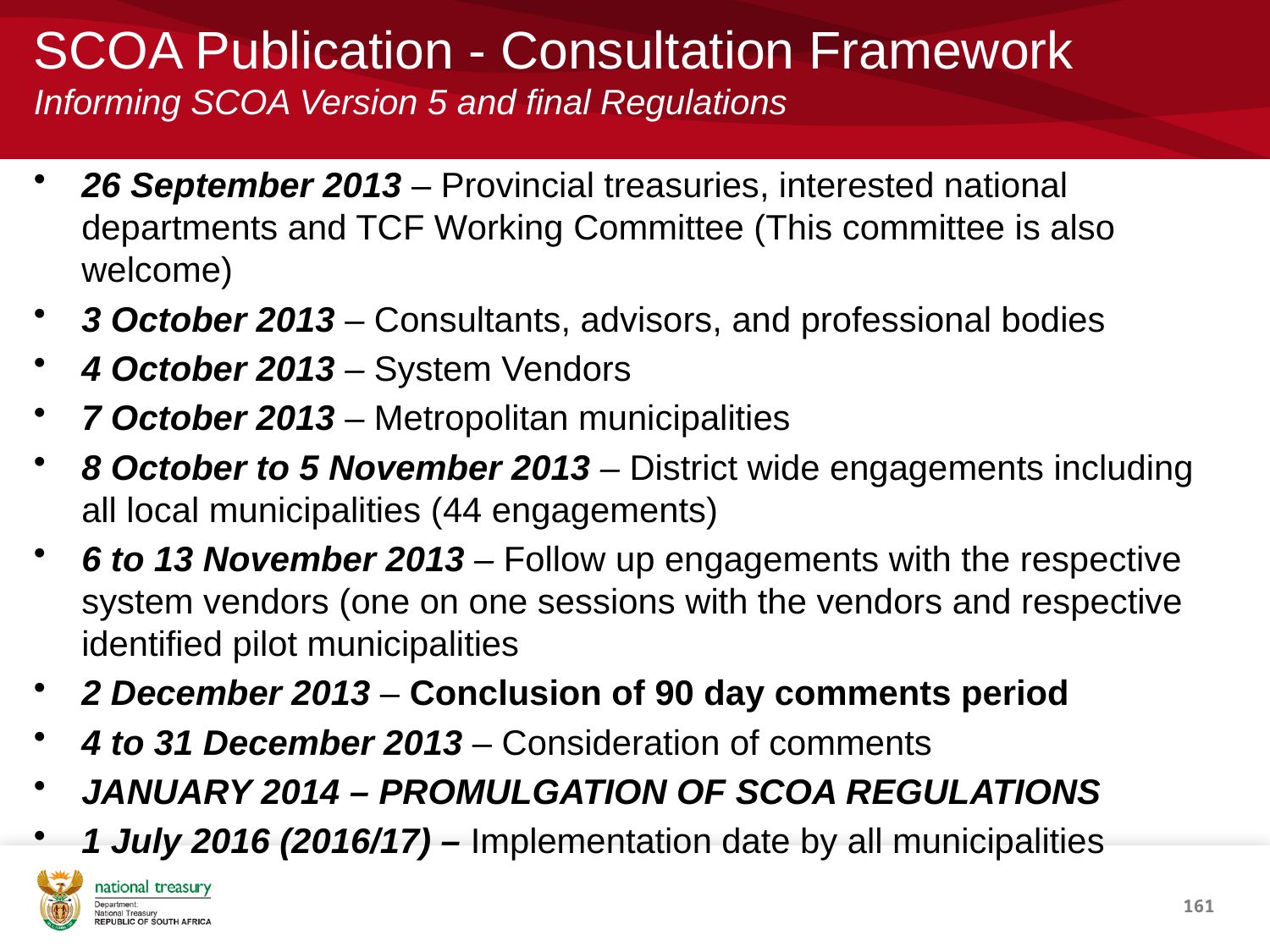

# SCOA Publication - Consultation Framework Informing SCOA Version 5 and final Regulations
26 September 2013 – Provincial treasuries, interested national departments and TCF Working Committee (This committee is also welcome)
3 October 2013 – Consultants, advisors, and professional bodies
4 October 2013 – System Vendors
7 October 2013 – Metropolitan municipalities
8 October to 5 November 2013 – District wide engagements including all local municipalities (44 engagements)
6 to 13 November 2013 – Follow up engagements with the respective system vendors (one on one sessions with the vendors and respective identified pilot municipalities
2 December 2013 – Conclusion of 90 day comments period
4 to 31 December 2013 – Consideration of comments
JANUARY 2014 – PROMULGATION OF SCOA REGULATIONS
1 July 2016 (2016/17) – Implementation date by all municipalities
161